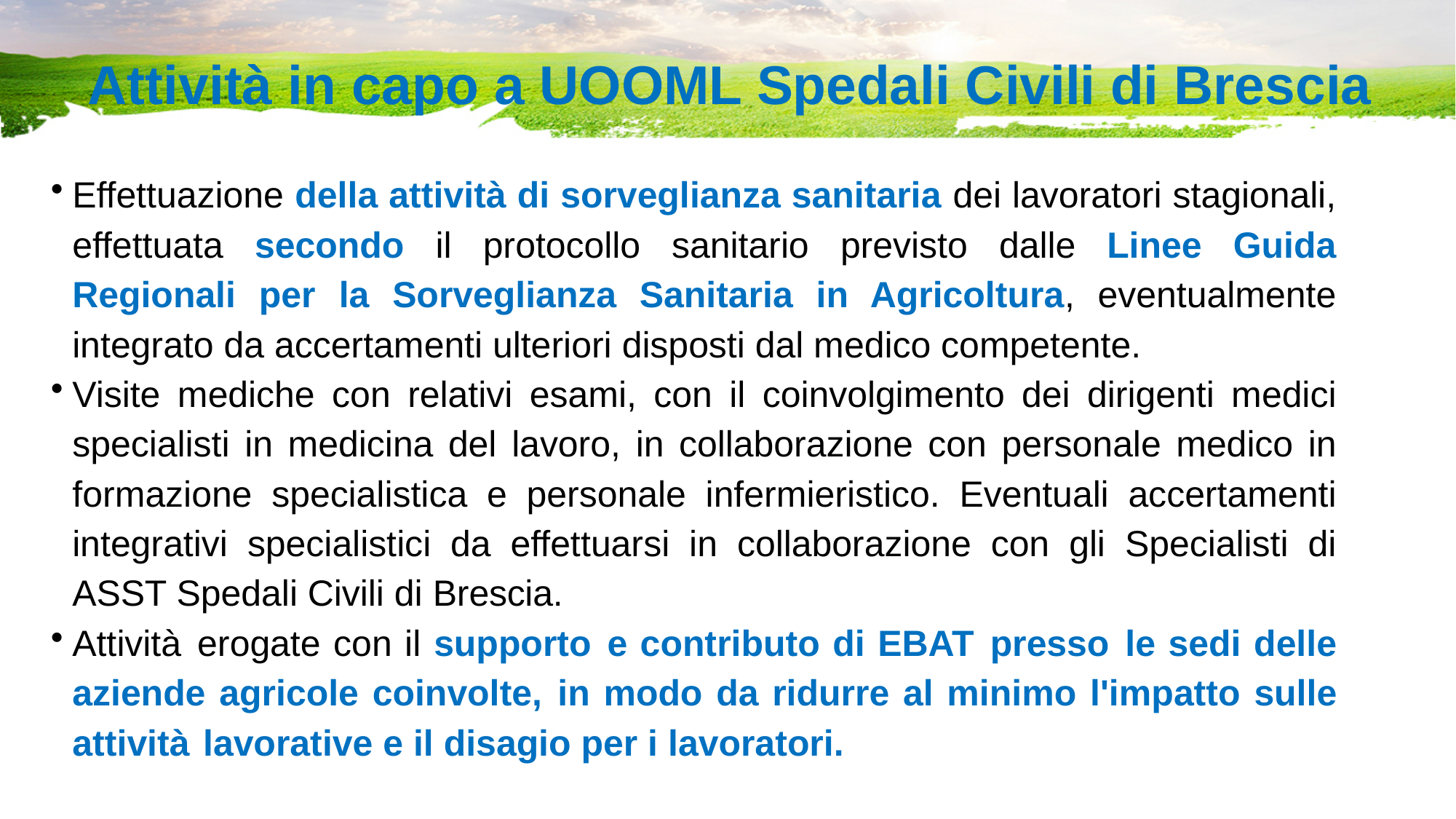

# Attività in capo a UOOML Spedali Civili di Brescia
Effettuazione della attività di sorveglianza sanitaria dei lavoratori stagionali, effettuata secondo il protocollo sanitario previsto dalle Linee Guida Regionali per la Sorveglianza Sanitaria in Agricoltura, eventualmente integrato da accertamenti ulteriori disposti dal medico competente.
Visite mediche con relativi esami, con il coinvolgimento dei dirigenti medici specialisti in medicina del lavoro, in collaborazione con personale medico in formazione specialistica e personale infermieristico. Eventuali accertamenti integrativi specialistici da effettuarsi in collaborazione con gli Specialisti di ASST Spedali Civili di Brescia.
Attività erogate con il supporto e contributo di EBAT presso le sedi delle aziende agricole coinvolte, in modo da ridurre al minimo l'impatto sulle attività lavorative e il disagio per i lavoratori.